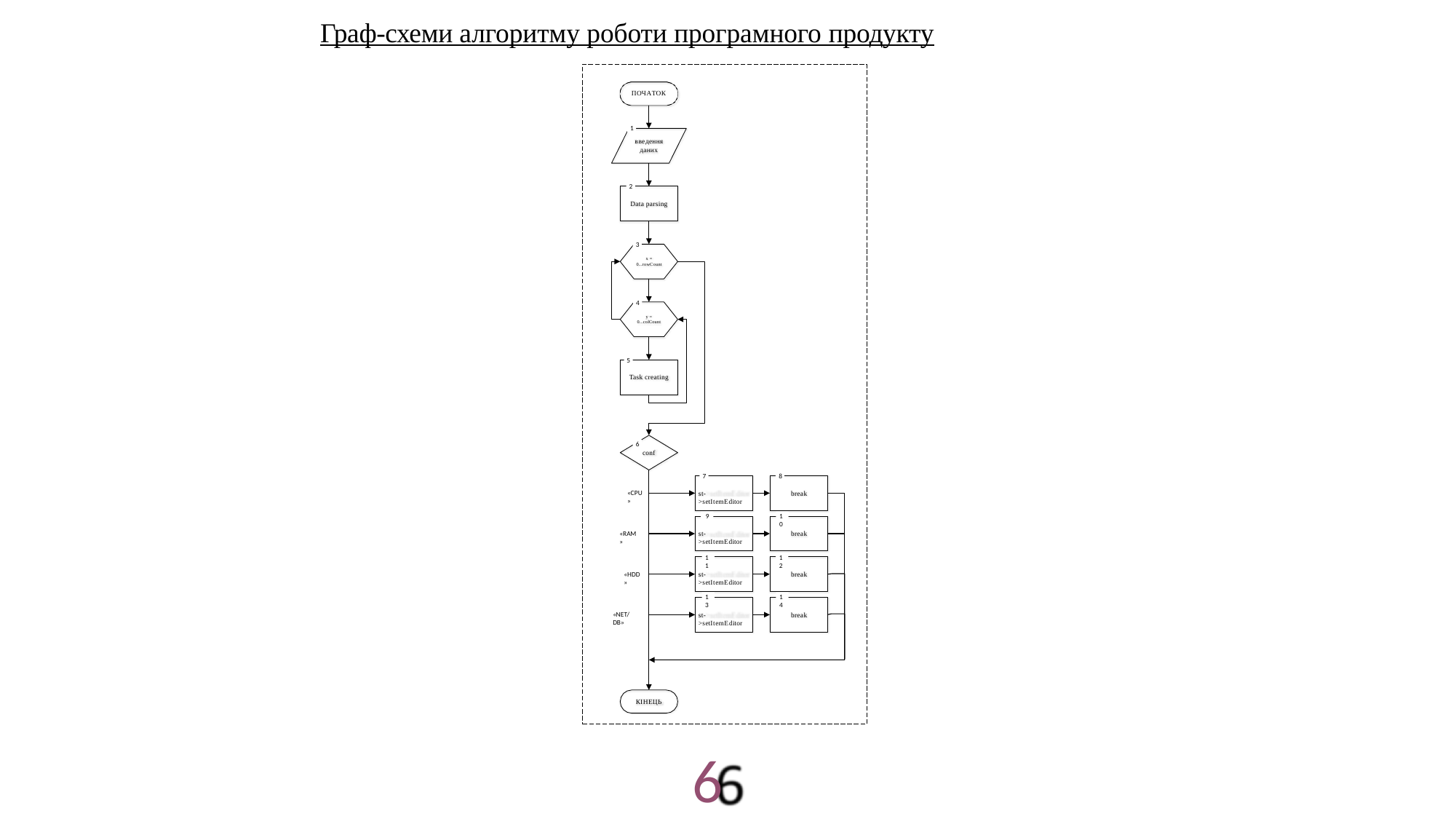

# Граф-схеми алгоритму роботи програмного продукту

ПОЧАТОК

1
введення
даних

2

Data parsing

3

x =
0...rowCount

4

y =  0...colCount

5

Task creating

6
conf

7
8

«CPU»
st->setItemEditor
break

9
10

«RAM»
st->setItemEditor
break

11
12

«HDD»
st->setItemEditor
break

13
14

«NET/DB»
st->setItemEditor
break

КІНЕЦЬ

6